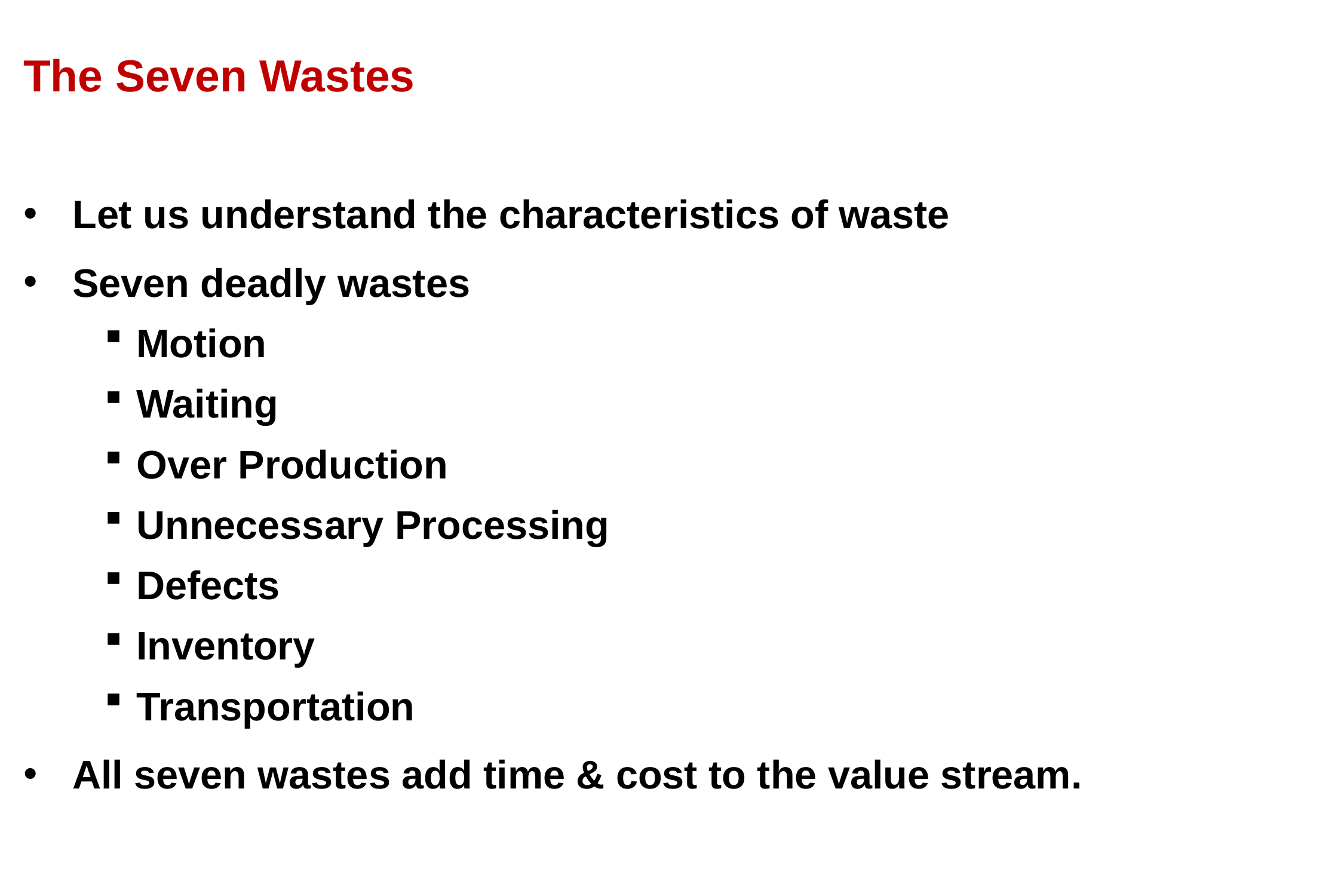

# The Seven Wastes
Let us understand the characteristics of waste
Seven deadly wastes
Motion
Waiting
Over Production
Unnecessary Processing
Defects
Inventory
Transportation
All seven wastes add time & cost to the value stream.